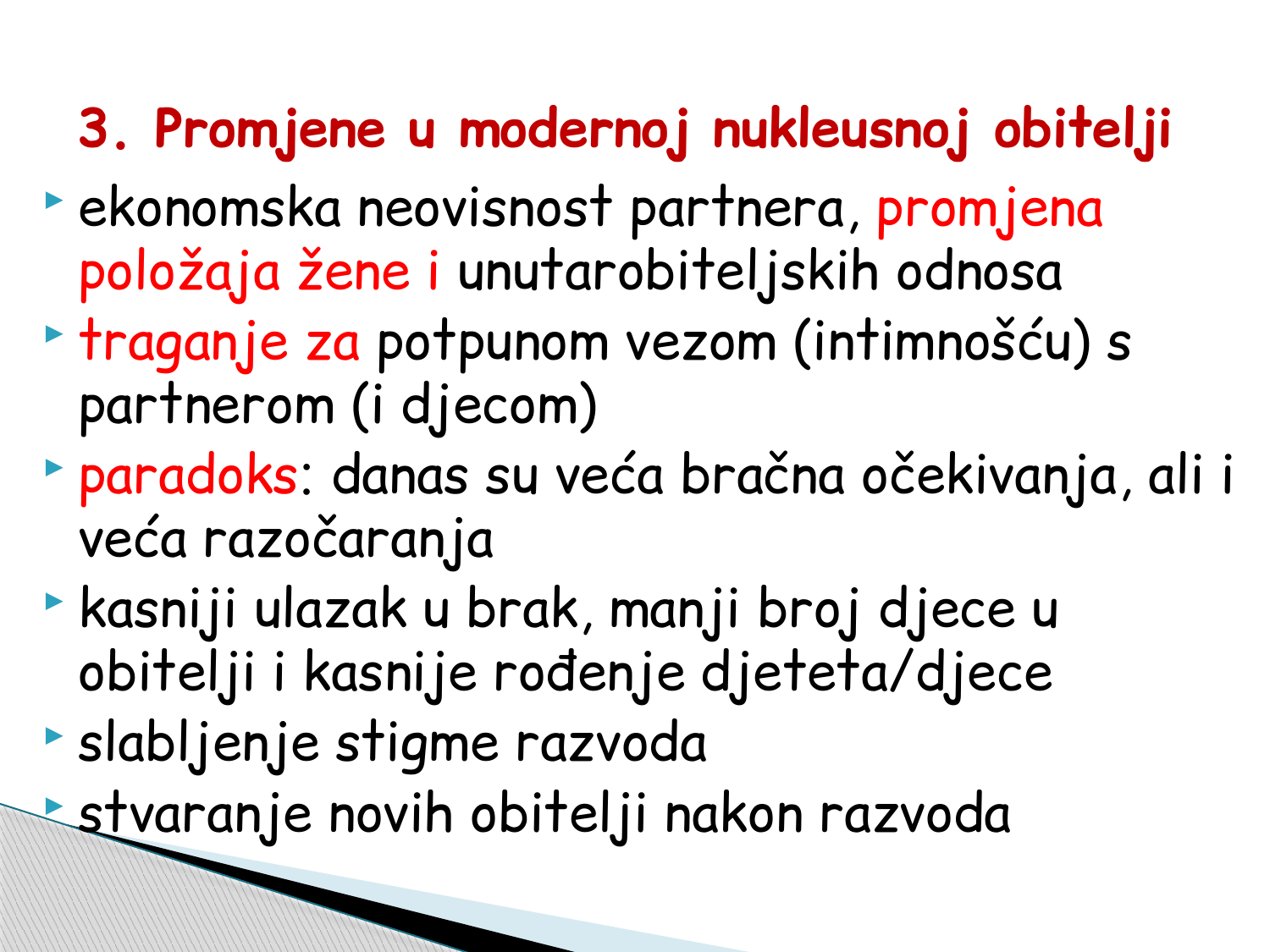

# 3. Promjene u modernoj nukleusnoj obitelji
ekonomska neovisnost partnera, promjena položaja žene i unutarobiteljskih odnosa
traganje za potpunom vezom (intimnošću) s partnerom (i djecom)
paradoks: danas su veća bračna očekivanja, ali i veća razočaranja
kasniji ulazak u brak, manji broj djece u obitelji i kasnije rođenje djeteta/djece
slabljenje stigme razvoda
stvaranje novih obitelji nakon razvoda